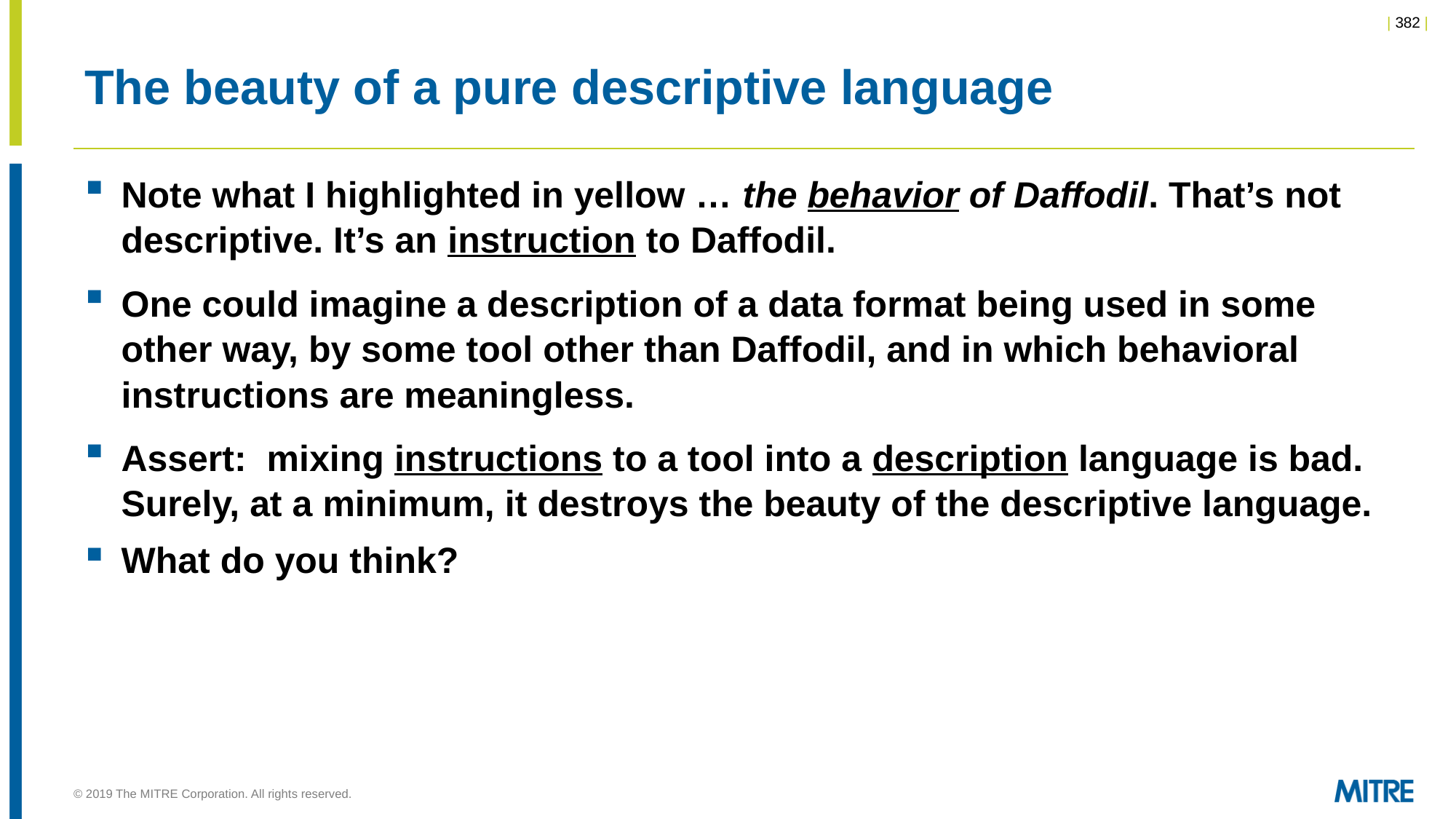

# The beauty of a pure descriptive language
Note what I highlighted in yellow … the behavior of Daffodil. That’s not descriptive. It’s an instruction to Daffodil.
One could imagine a description of a data format being used in some other way, by some tool other than Daffodil, and in which behavioral instructions are meaningless.
Assert:  mixing instructions to a tool into a description language is bad. Surely, at a minimum, it destroys the beauty of the descriptive language.
What do you think?
© 2019 The MITRE Corporation. All rights reserved.